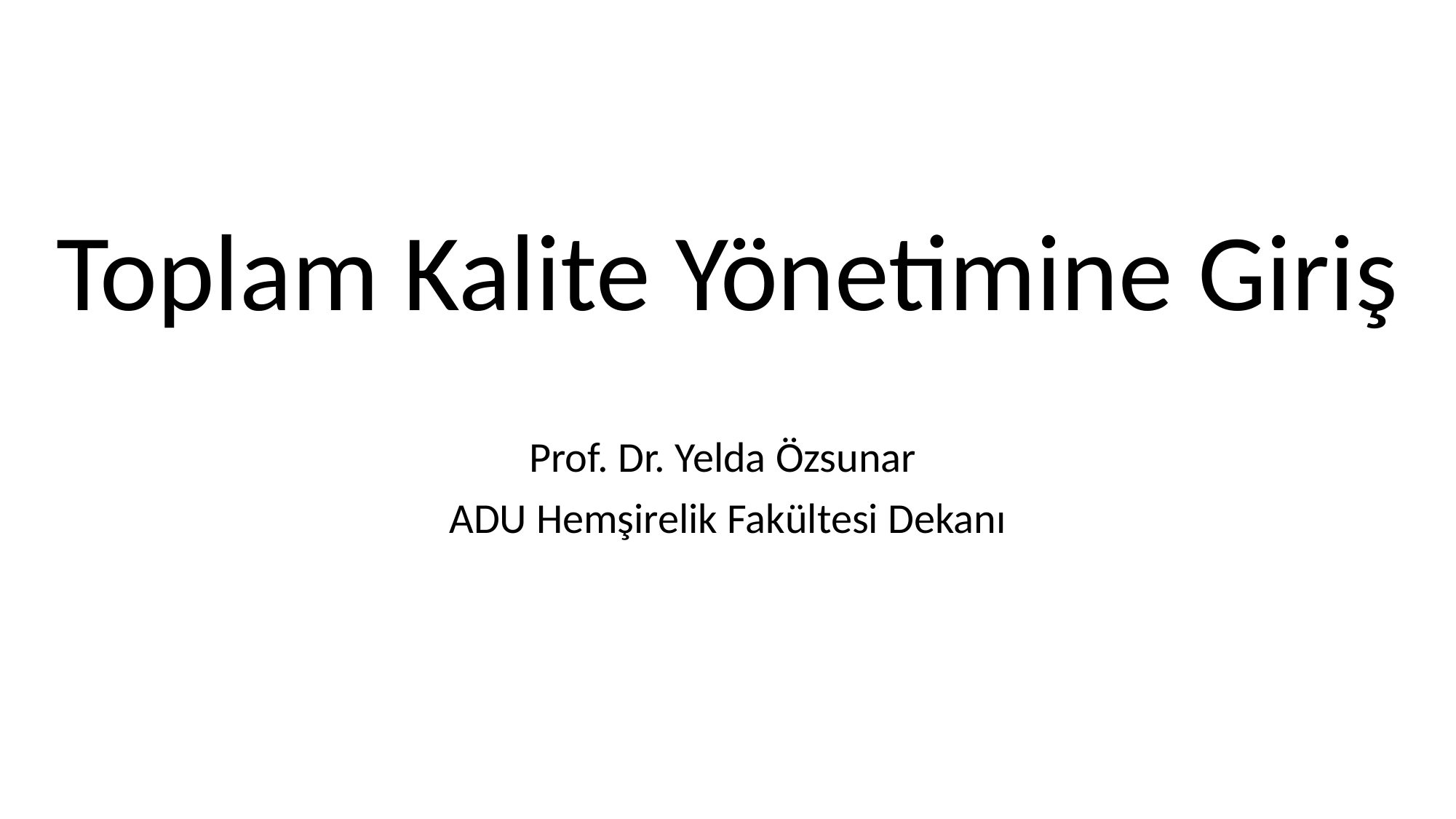

# Toplam Kalite Yönetimine Giriş
Prof. Dr. Yelda Özsunar
ADU Hemşirelik Fakültesi Dekanı